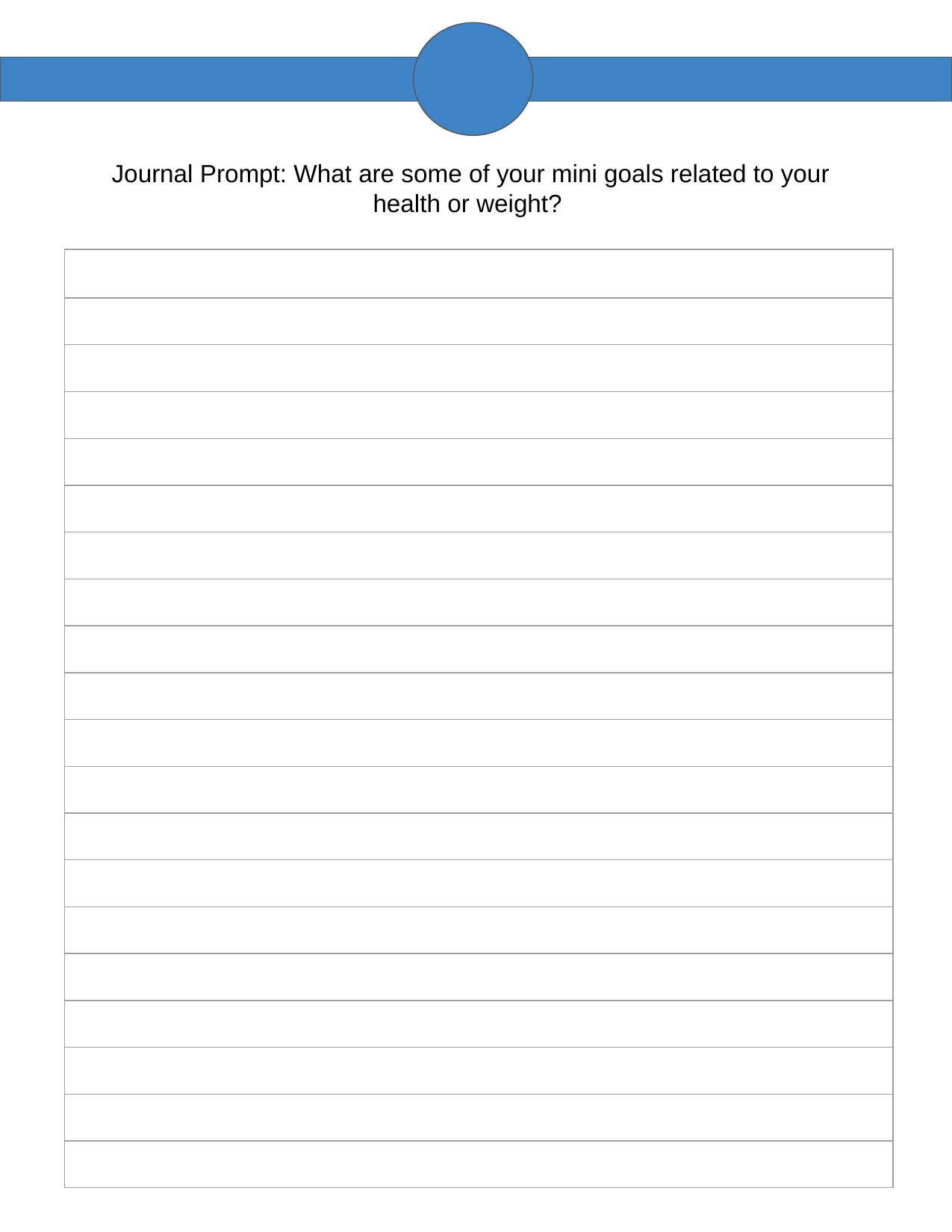

Journal Prompt: What are some of your mini goals related to your health or weight?
|  |
| --- |
|  |
|  |
|  |
|  |
|  |
|  |
|  |
|  |
|  |
|  |
|  |
|  |
|  |
|  |
|  |
|  |
|  |
|  |
|  |